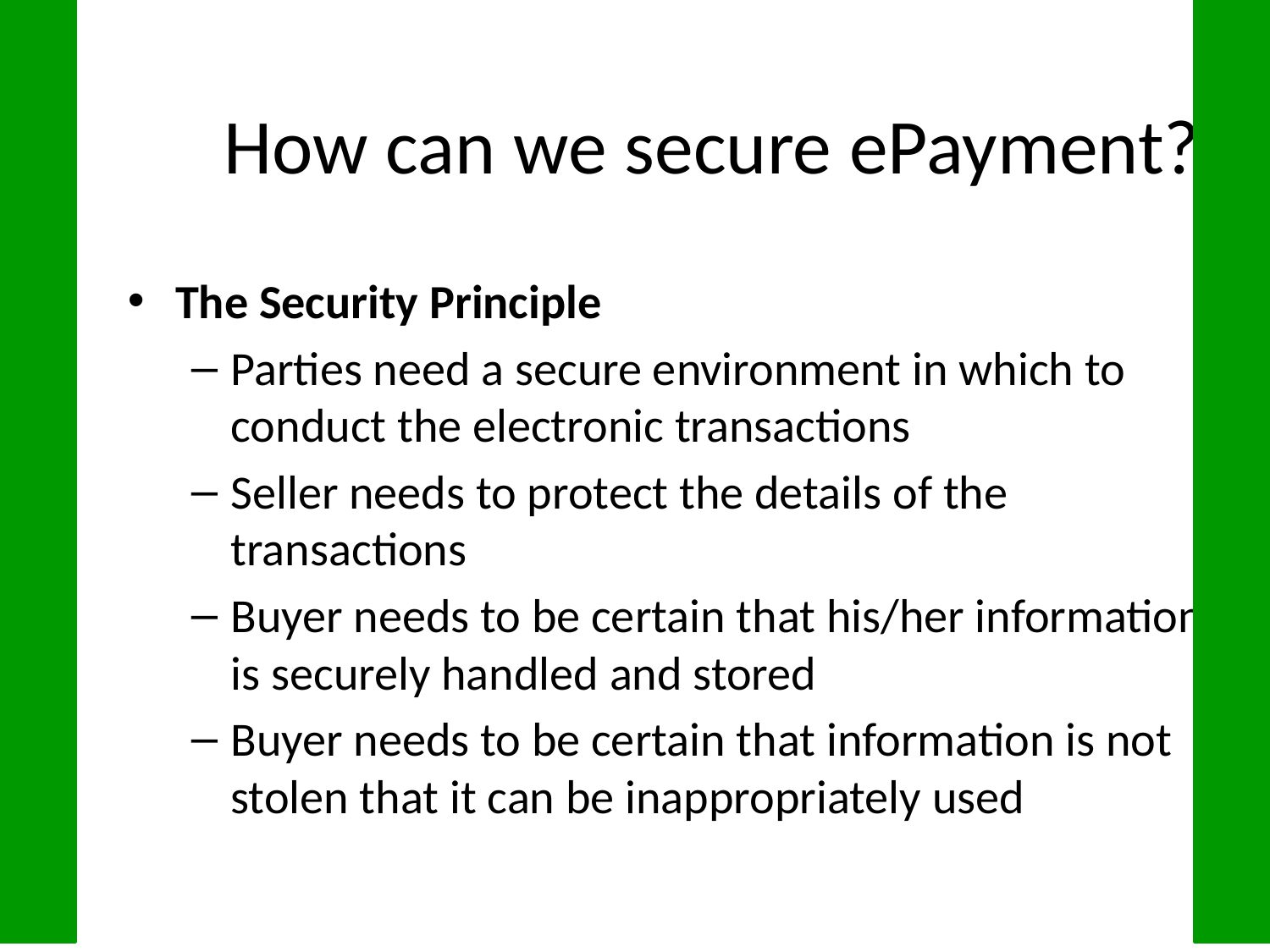

# How can we secure ePayment?
The Security Principle
Parties need a secure environment in which to conduct the electronic transactions
Seller needs to protect the details of the transactions
Buyer needs to be certain that his/her information is securely handled and stored
Buyer needs to be certain that information is not stolen that it can be inappropriately used